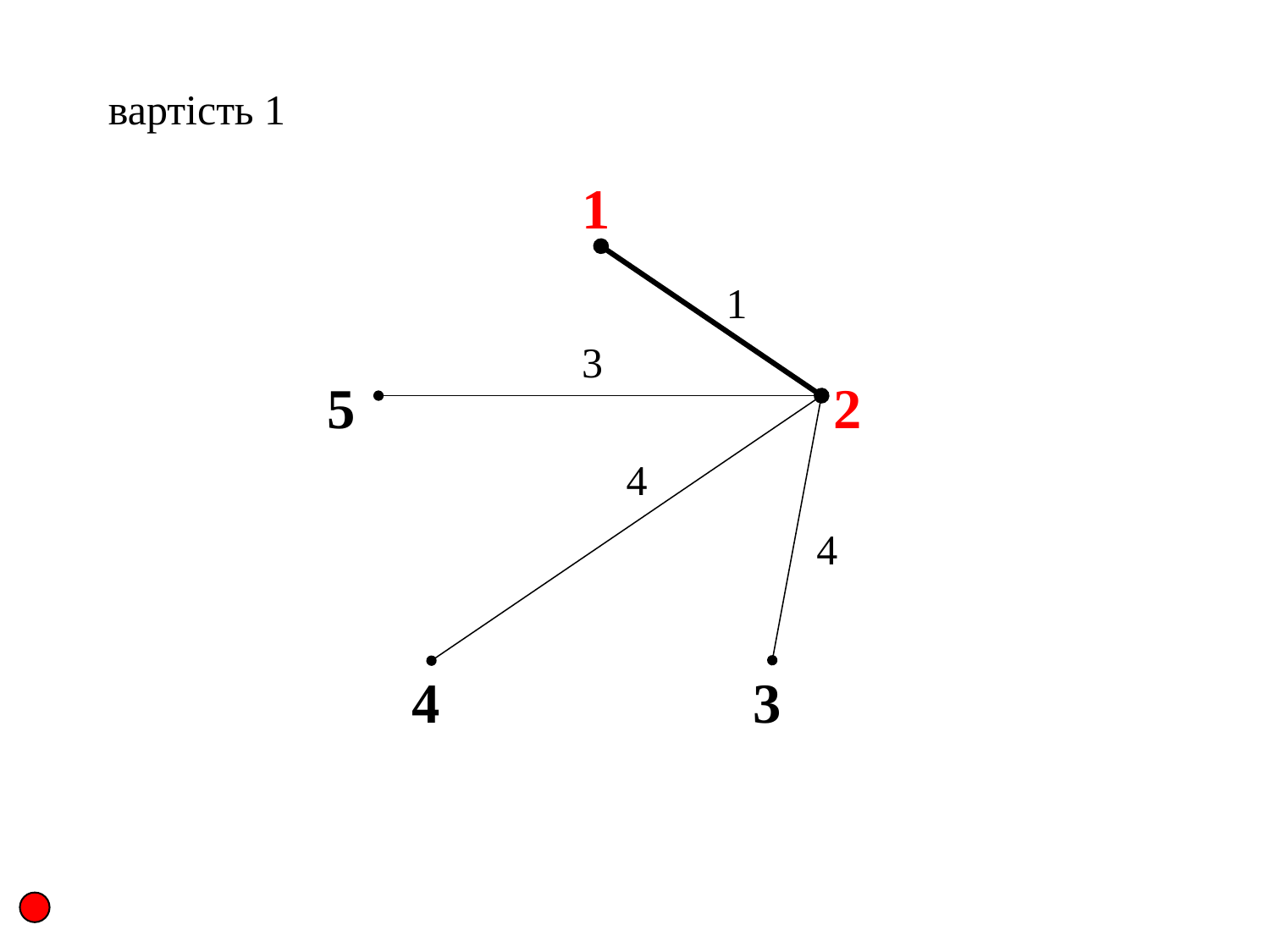

вартість 1

1
1
3
5
2
4
4
3
4